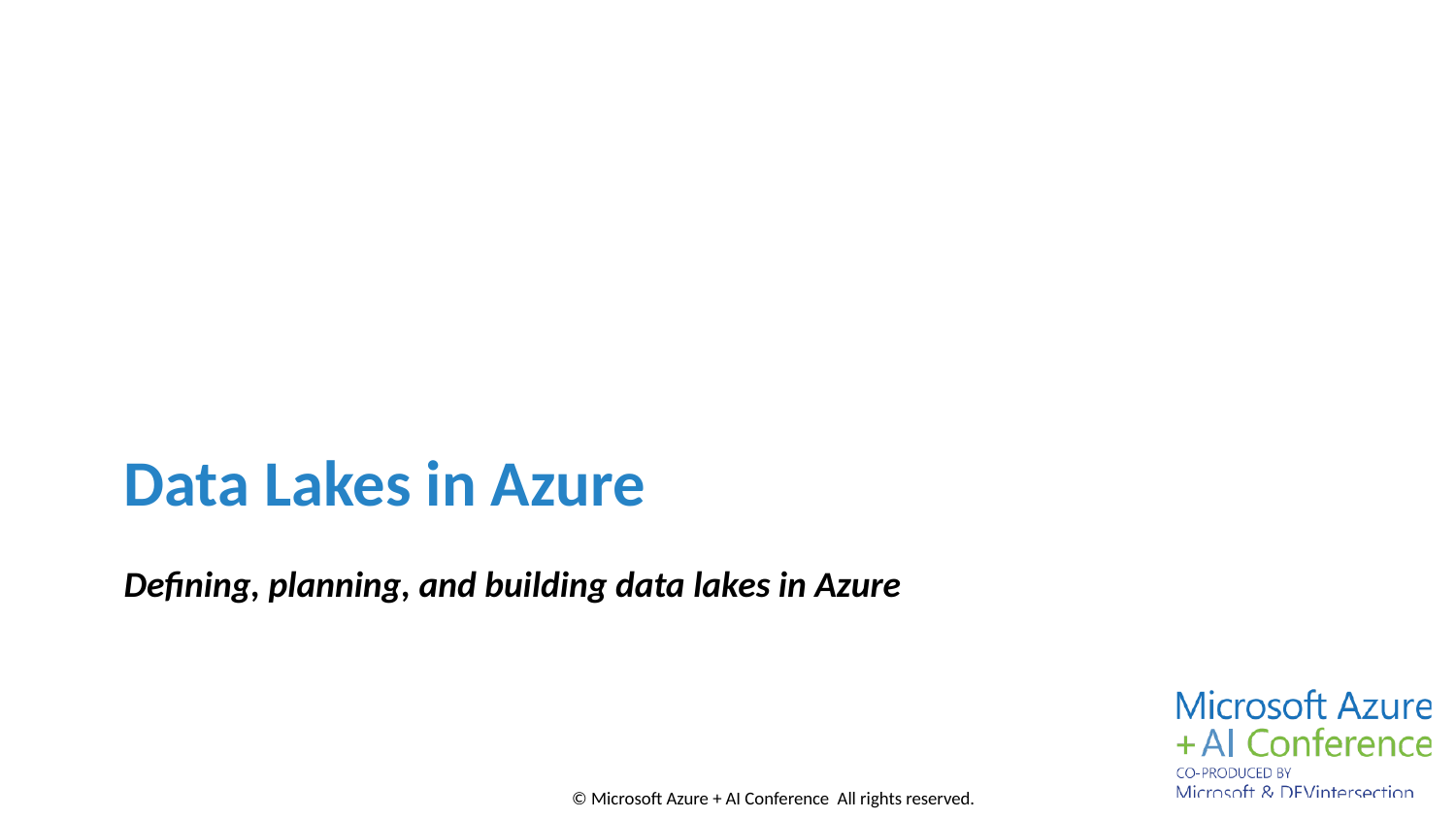

Data Lakes in Azure
# Defining, planning, and building data lakes in Azure